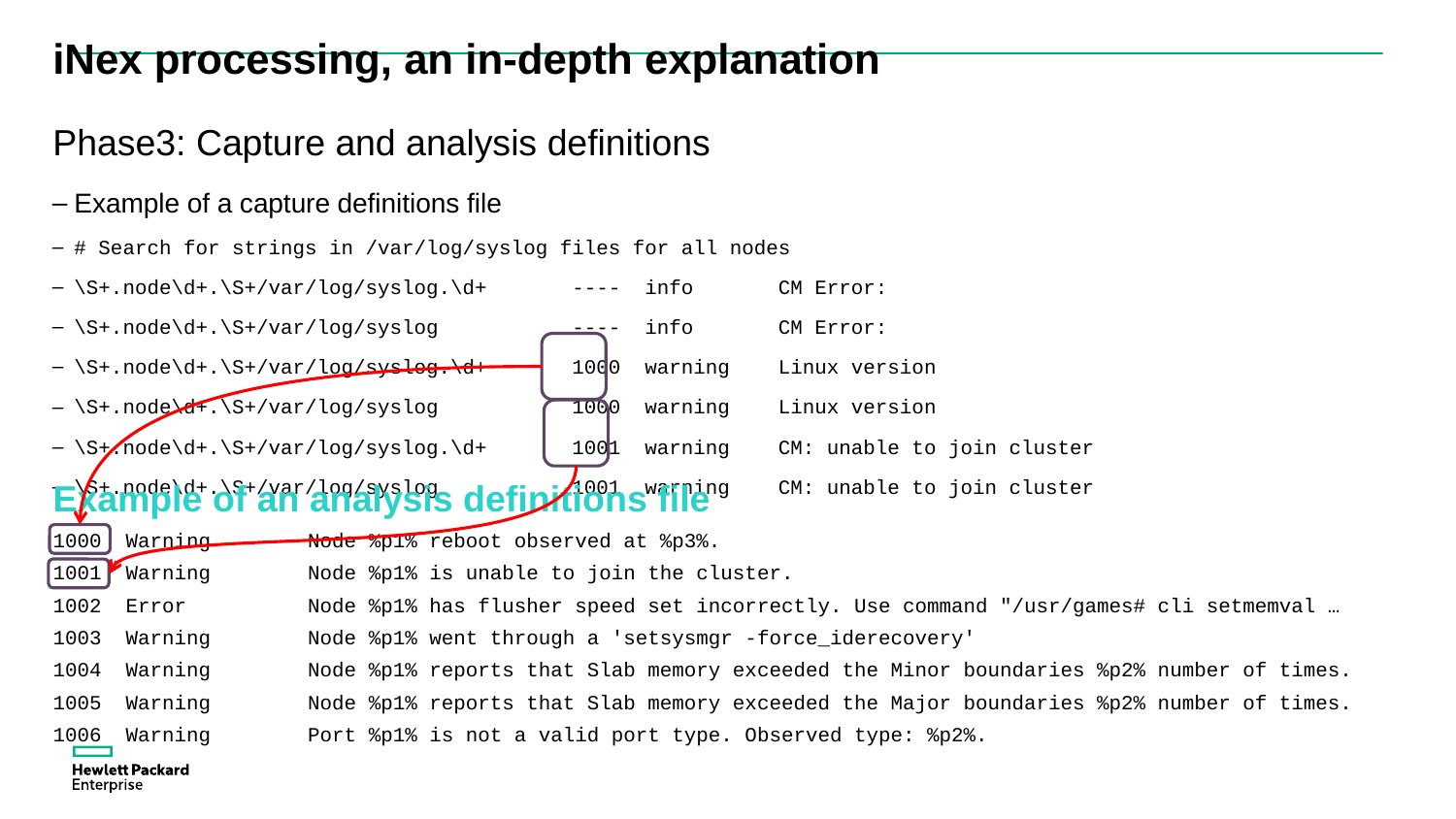

# iNex processing, an in-depth explanation
Phase3: Capture and analysis definitions
Example of a capture definitions file
# Search for strings in /var/log/syslog files for all nodes
\S+.node\d+.\S+/var/log/syslog.\d+       ----  info       CM Error:
\S+.node\d+.\S+/var/log/syslog           ----  info       CM Error:
\S+.node\d+.\S+/var/log/syslog.\d+       1000  warning    Linux version
\S+.node\d+.\S+/var/log/syslog           1000  warning    Linux version
\S+.node\d+.\S+/var/log/syslog.\d+       1001  warning    CM: unable to join cluster
\S+.node\d+.\S+/var/log/syslog           1001  warning    CM: unable to join cluster

Example of an analysis definitions file
1000  Warning        Node %p1% reboot observed at %p3%.
1001  Warning        Node %p1% is unable to join the cluster.
1002  Error          Node %p1% has flusher speed set incorrectly. Use command "/usr/games# cli setmemval …
1003  Warning        Node %p1% went through a 'setsysmgr -force_iderecovery'
1004  Warning        Node %p1% reports that Slab memory exceeded the Minor boundaries %p2% number of times.
1005  Warning        Node %p1% reports that Slab memory exceeded the Major boundaries %p2% number of times.
1006  Warning        Port %p1% is not a valid port type. Observed type: %p2%.